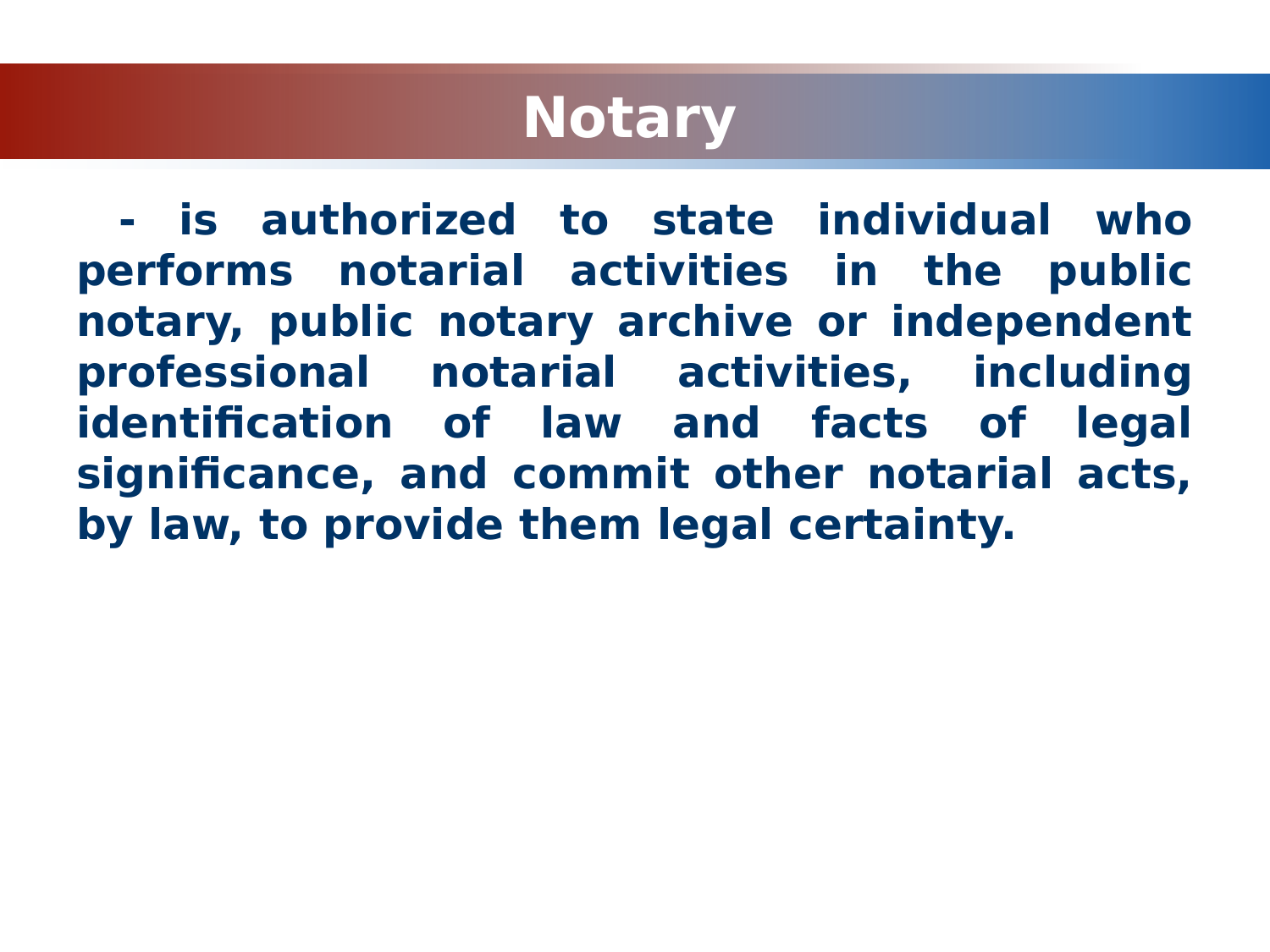

# Notary
 - is authorized to state individual who performs notarial activities in the public notary, public notary archive or independent professional notarial activities, including identification of law and facts of legal significance, and commit other notarial acts, by law, to provide them legal certainty.